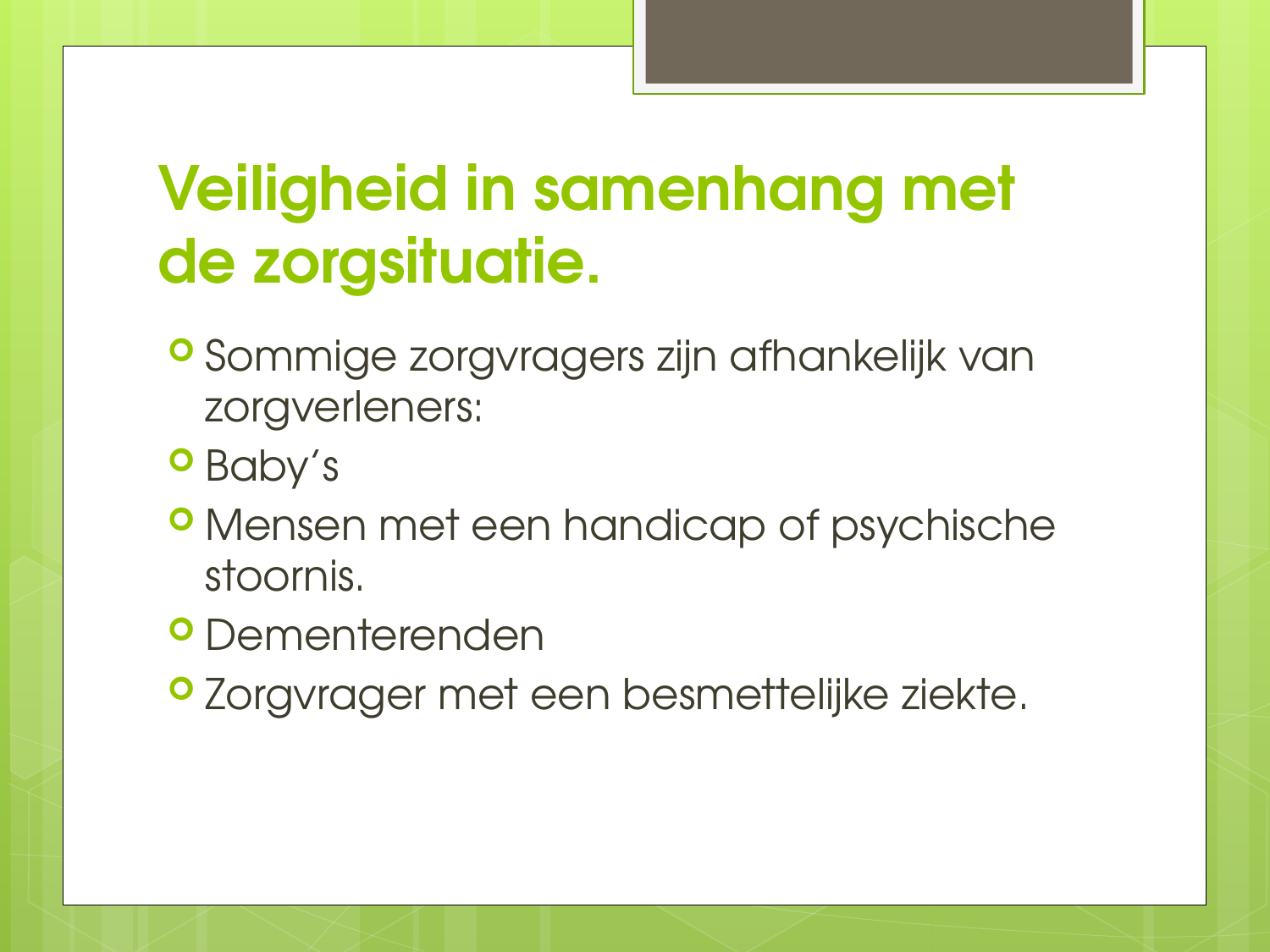

# Veiligheid in samenhang met de zorgsituatie.
Sommige zorgvragers zijn afhankelijk van zorgverleners:
Baby’s
Mensen met een handicap of psychische stoornis.
Dementerenden
Zorgvrager met een besmettelijke ziekte.